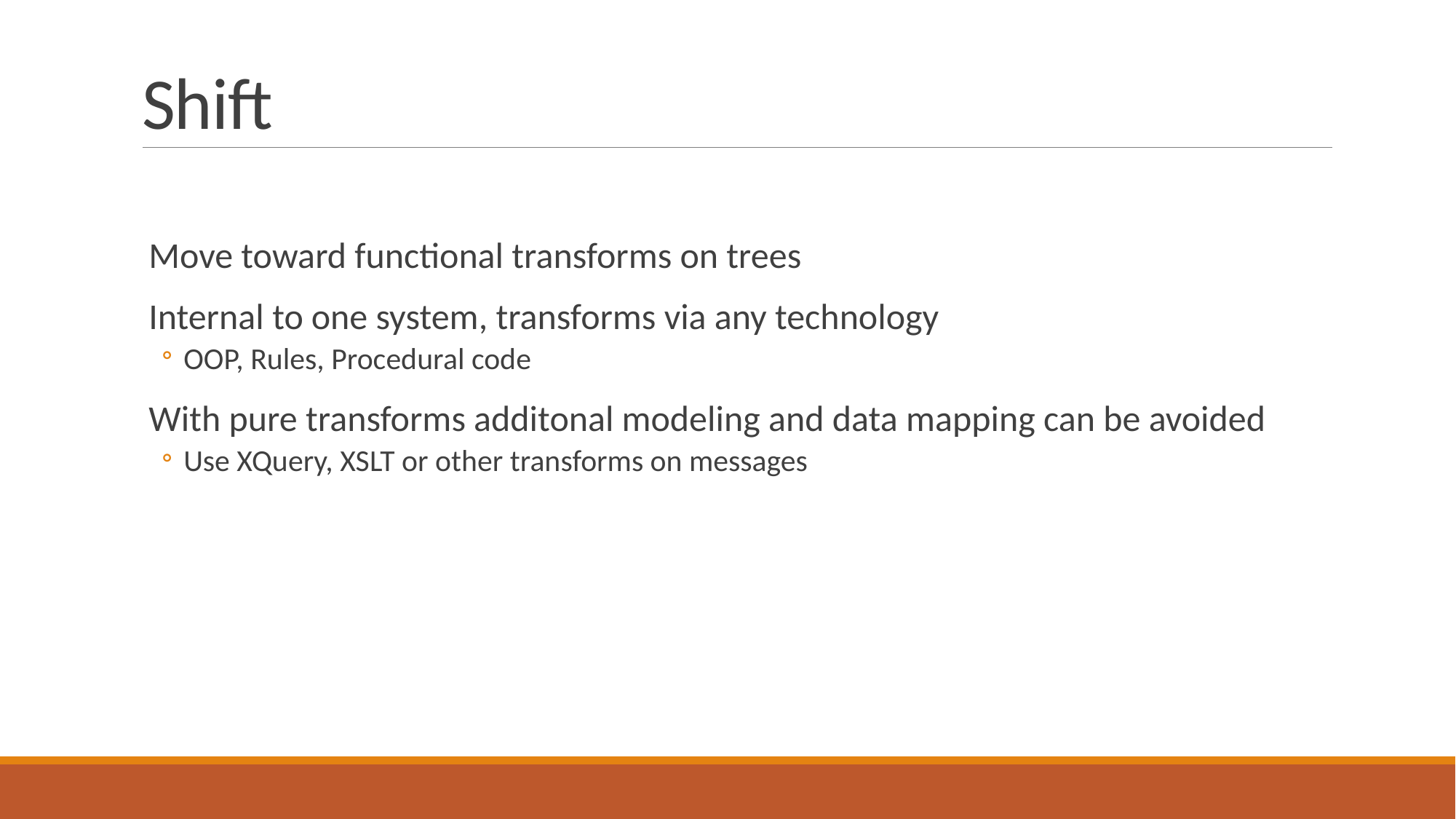

# Shift
Move toward functional transforms on trees
Internal to one system, transforms via any technology
OOP, Rules, Procedural code
With pure transforms additonal modeling and data mapping can be avoided
Use XQuery, XSLT or other transforms on messages